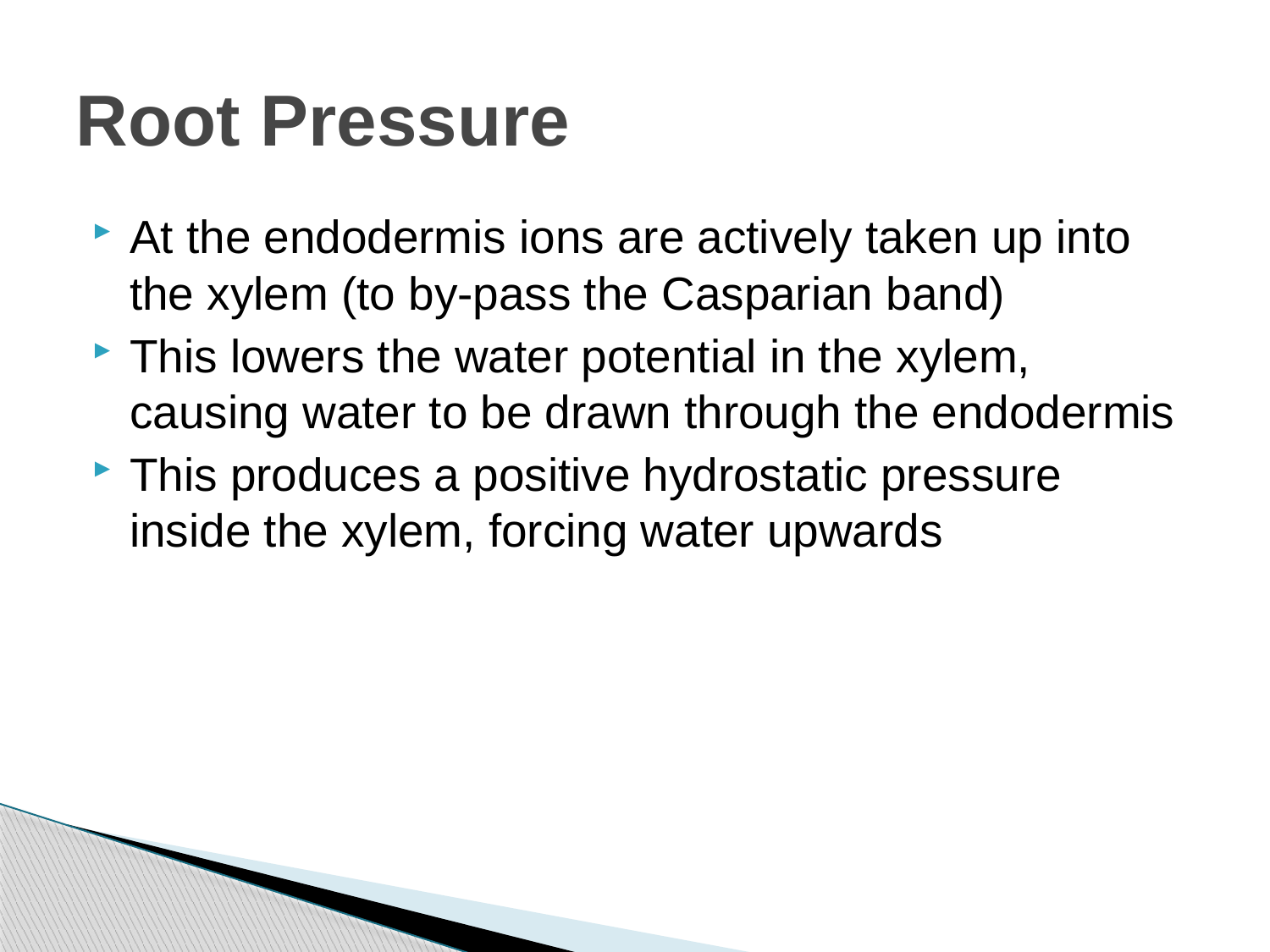

# Root Pressure
At the endodermis ions are actively taken up into the xylem (to by-pass the Casparian band)
This lowers the water potential in the xylem, causing water to be drawn through the endodermis
This produces a positive hydrostatic pressure inside the xylem, forcing water upwards